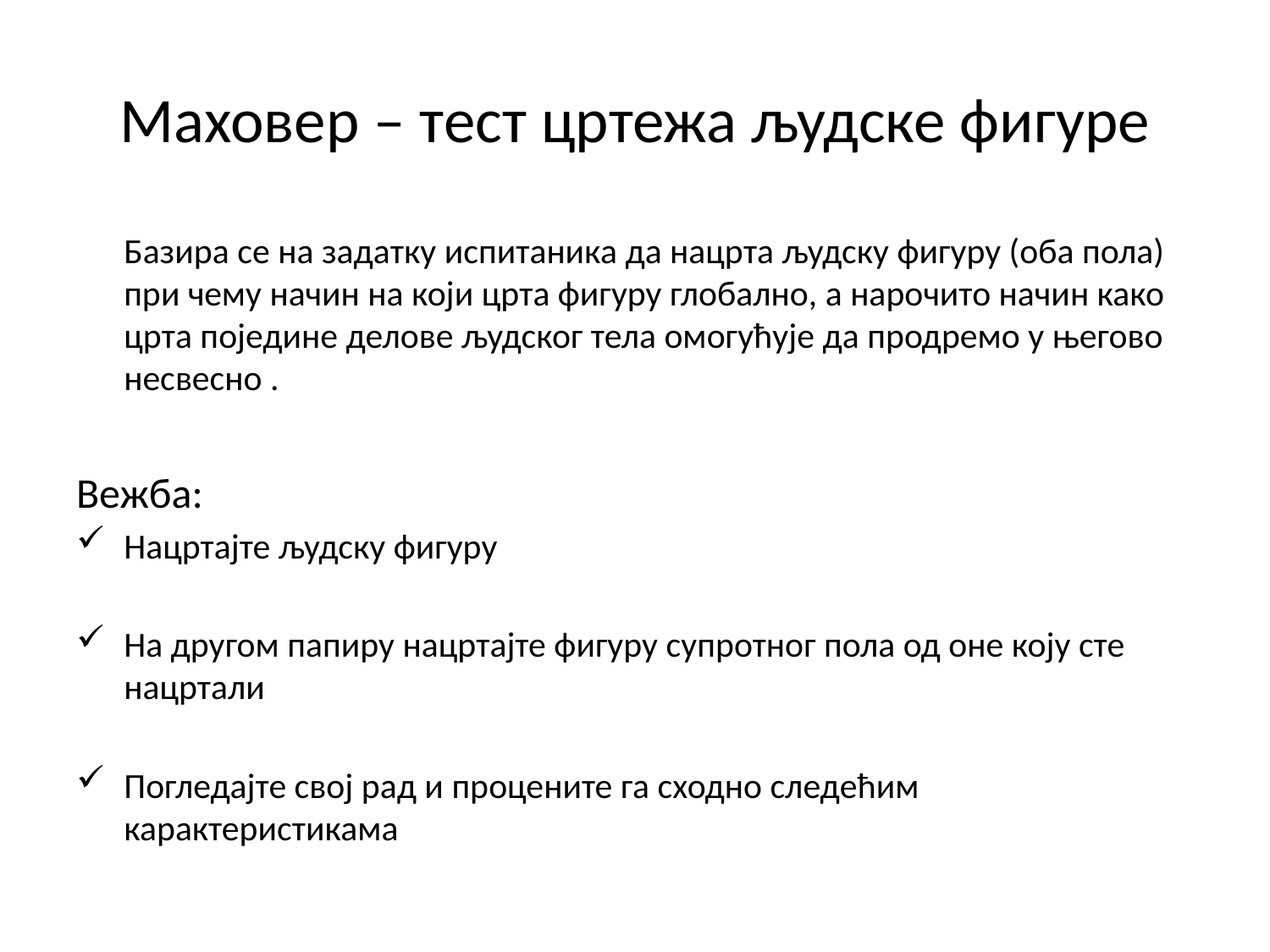

# Маховер – тест цртежа људске фигуре
	Базира се на задатку испитаника да нацрта људску фигуру (оба пола) при чему начин на који црта фигуру глобално, а нарочито начин како црта поједине делове људског тела омогућује да продремо у његово несвесно .

Вежба:
Нацртајте људску фигуру

На другом папиру нацртајте фигуру супротног пола од оне коју сте нацртали

Погледајте свој рад и процените га сходно следећим карактеристикама